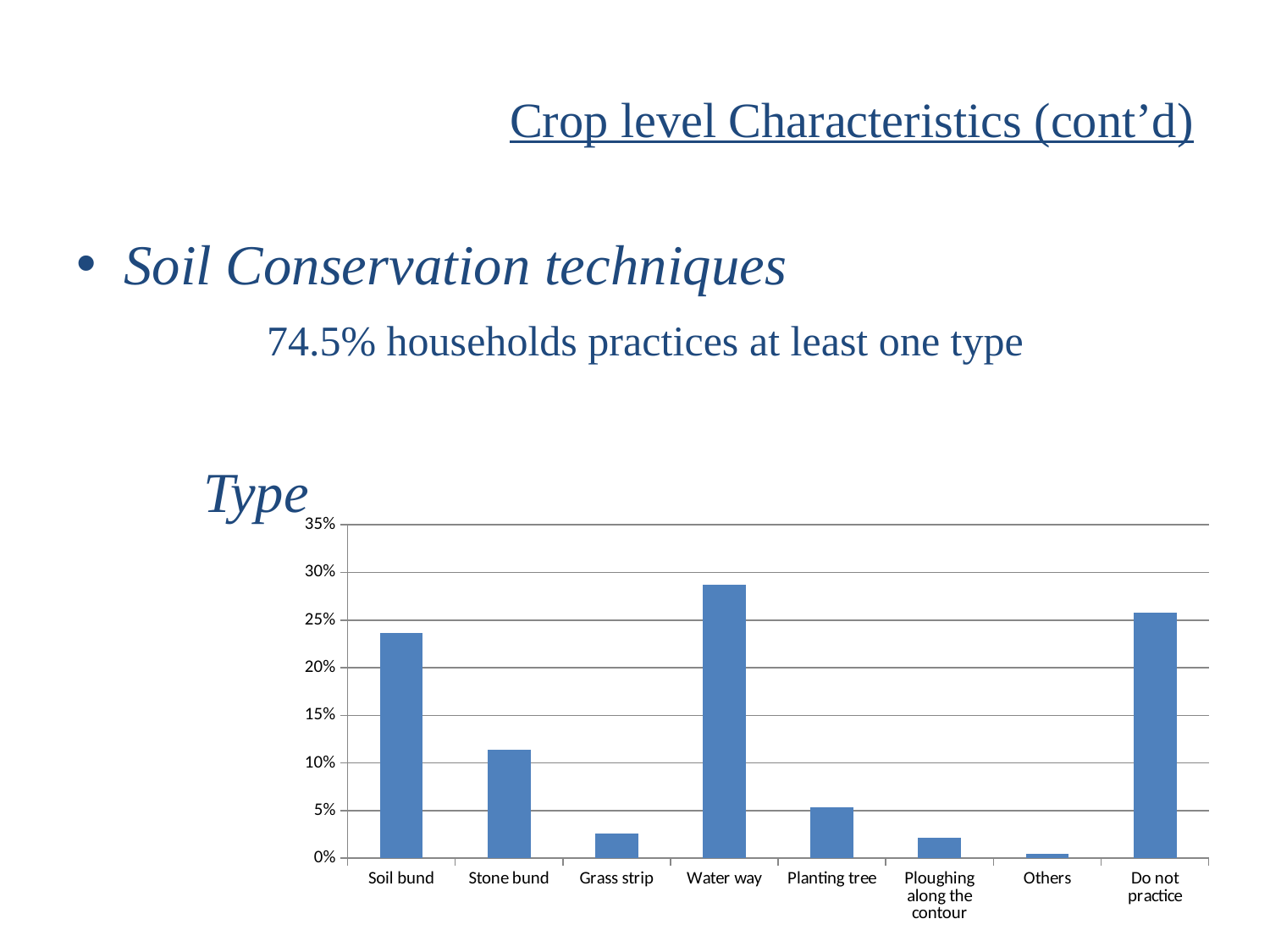

# Crop level Characteristics (cont’d)
Soil Conservation techniques
	74.5% households practices at least one type

	Type

### Chart

| Category |  |
|---|---|
| Soil bund | 0.2366139724630291 |
| Stone bund | 0.11354750977392487 |
| Grass strip | 0.02549719530851607 |
| Water way | 0.28709841917389095 |
| Planting tree | 0.05371409144994053 |
| Ploughing along the contour | 0.02158762536121027 |
| Others | 0.0042495325514193445 |
| Do not practice | 0.25769165391806903 |